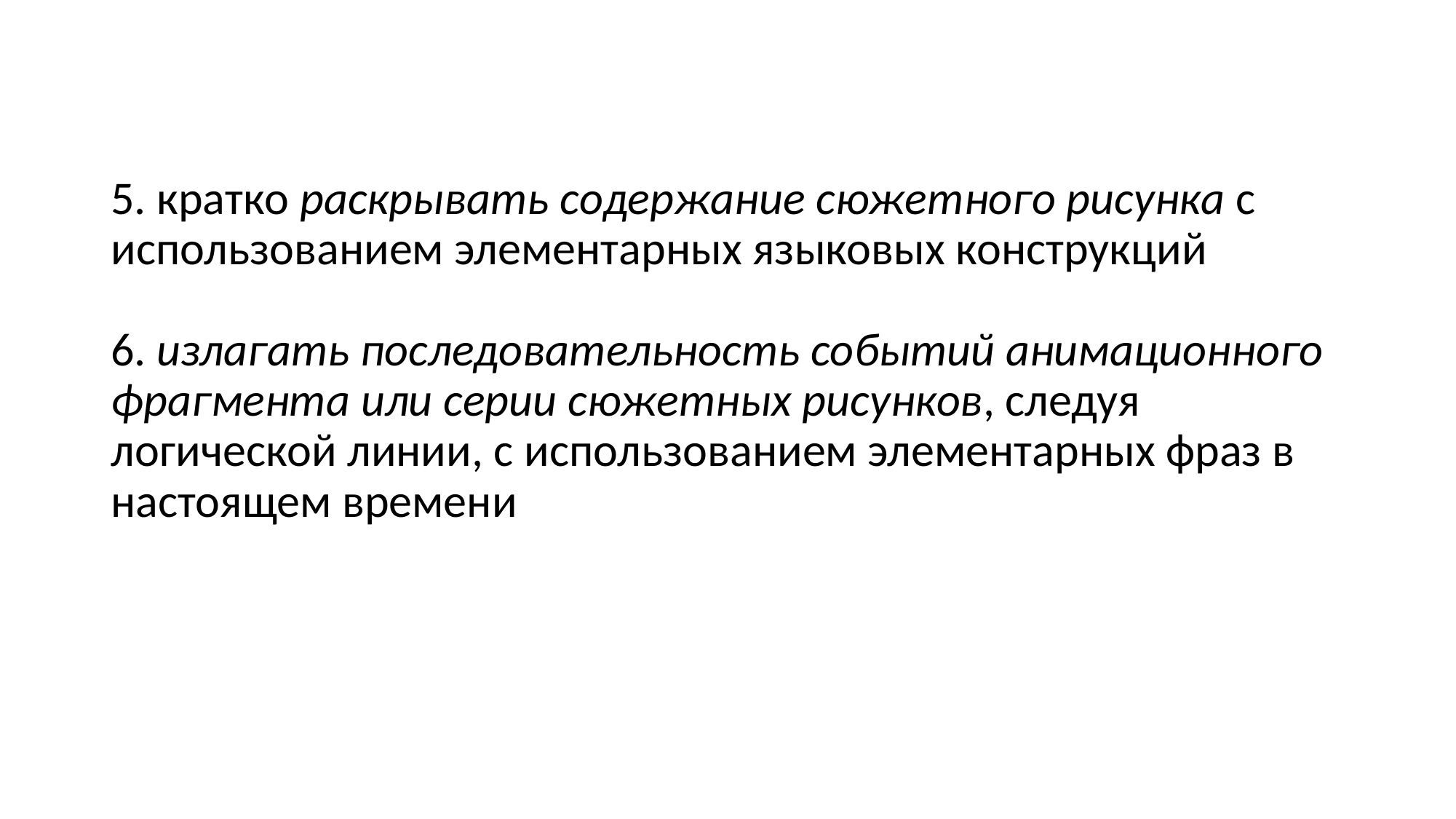

# 5. кратко раскрывать содержание сюжетного рисунка с использованием элементарных языковых конструкций 6. излагать последовательность событий анимационного фрагмента или серии сюжетных рисунков, следуя логической линии, с использованием элементарных фраз в настоящем времени